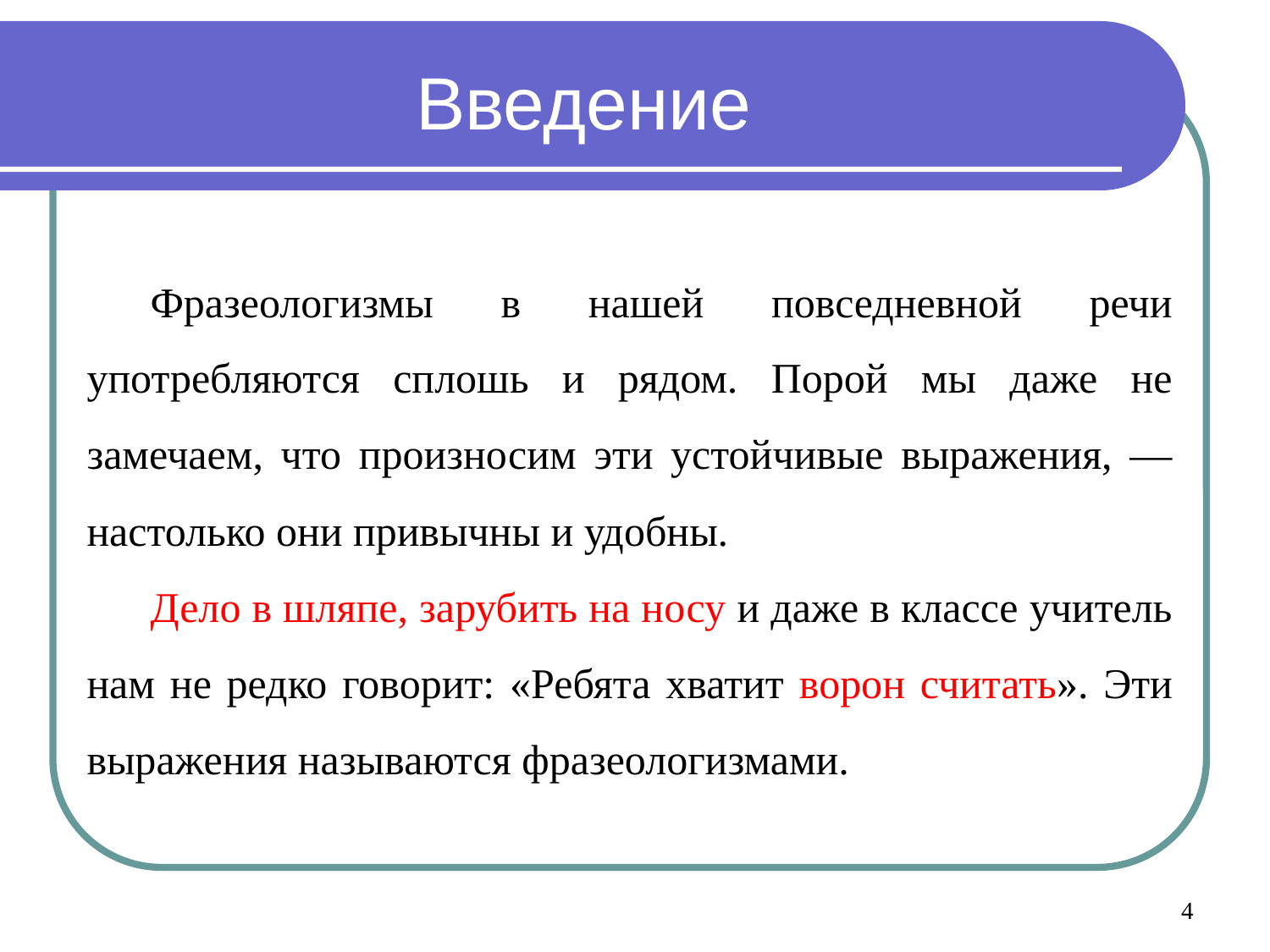

# Введение
Фразеологизмы в нашей повседневной речи употребляются сплошь и рядом. Порой мы даже не замечаем, что произносим эти устойчивые выражения, — настолько они привычны и удобны.
Дело в шляпе, зарубить на носу и даже в классе учитель нам не редко говорит: «Ребята хватит ворон считать». Эти выражения называются фразеологизмами.

4